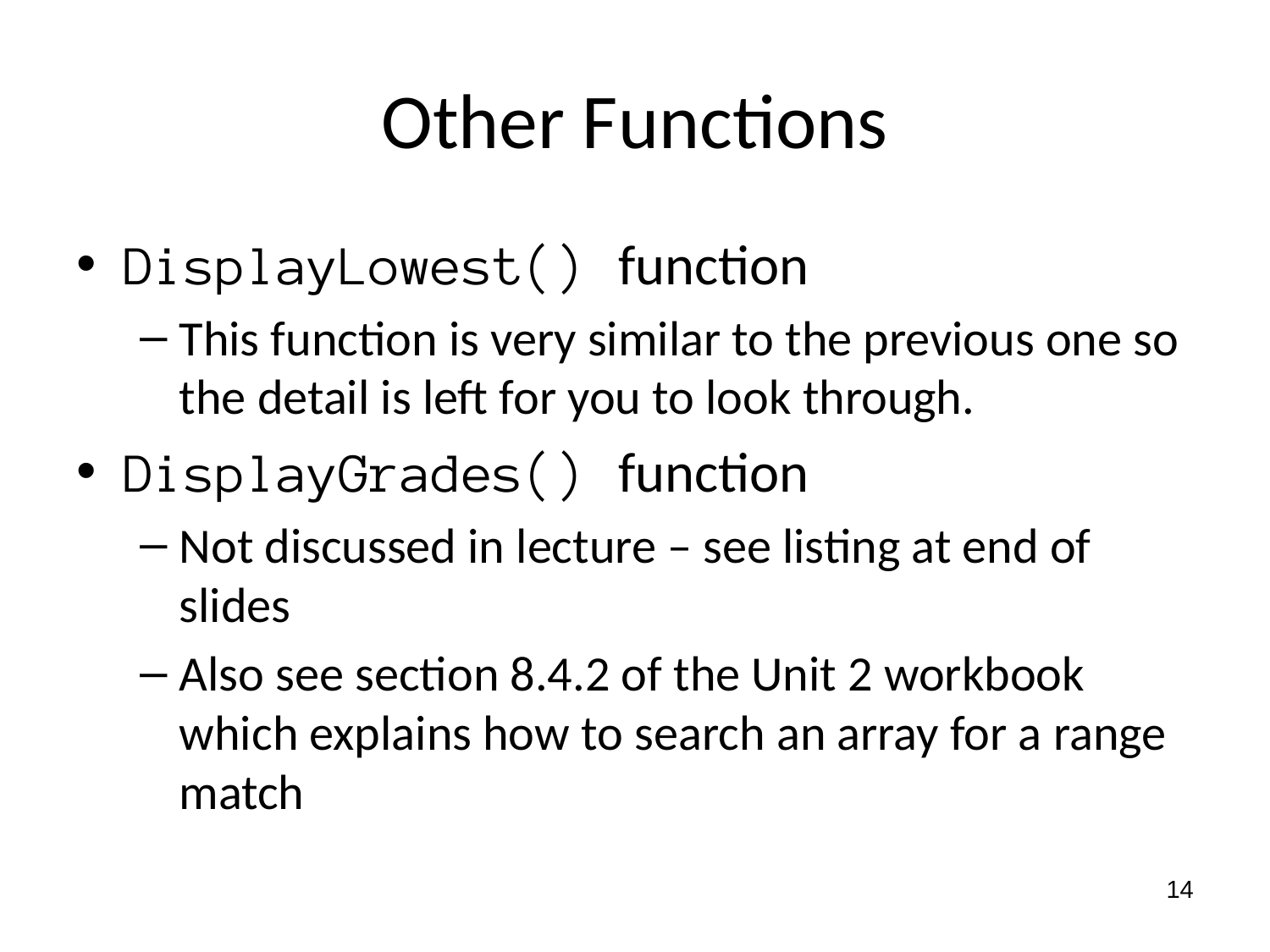

# Other Functions
DisplayLowest() function
This function is very similar to the previous one so the detail is left for you to look through.
DisplayGrades() function
Not discussed in lecture – see listing at end of slides
Also see section 8.4.2 of the Unit 2 workbook which explains how to search an array for a range match

14